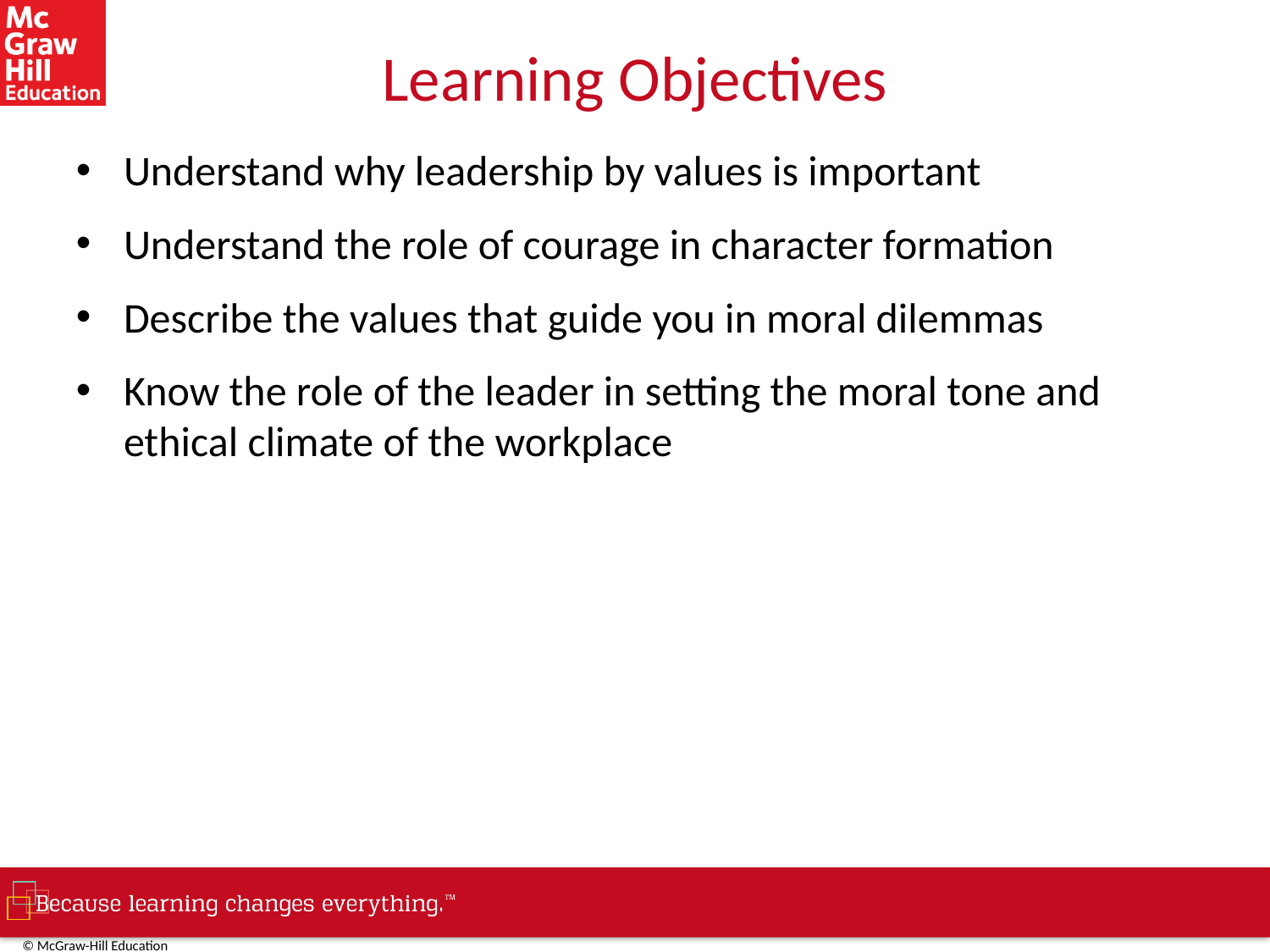

# Learning Objectives
Understand why leadership by values is important
Understand the role of courage in character formation
Describe the values that guide you in moral dilemmas
Know the role of the leader in setting the moral tone and ethical climate of the workplace